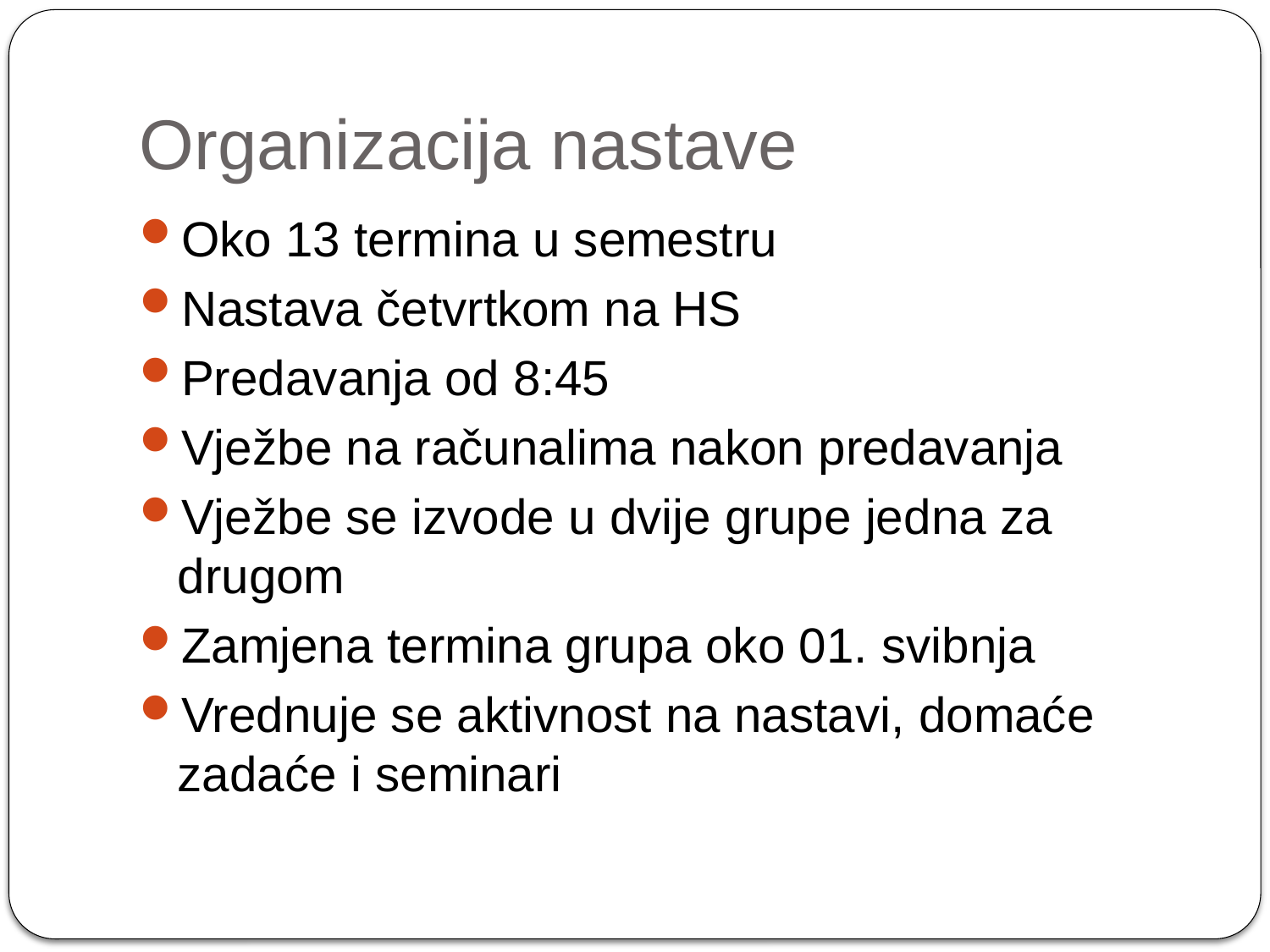

# Organizacija nastave
Oko 13 termina u semestru
Nastava četvrtkom na HS
Predavanja od 8:45
Vježbe na računalima nakon predavanja
Vježbe se izvode u dvije grupe jedna za drugom
Zamjena termina grupa oko 01. svibnja
Vrednuje se aktivnost na nastavi, domaće zadaće i seminari